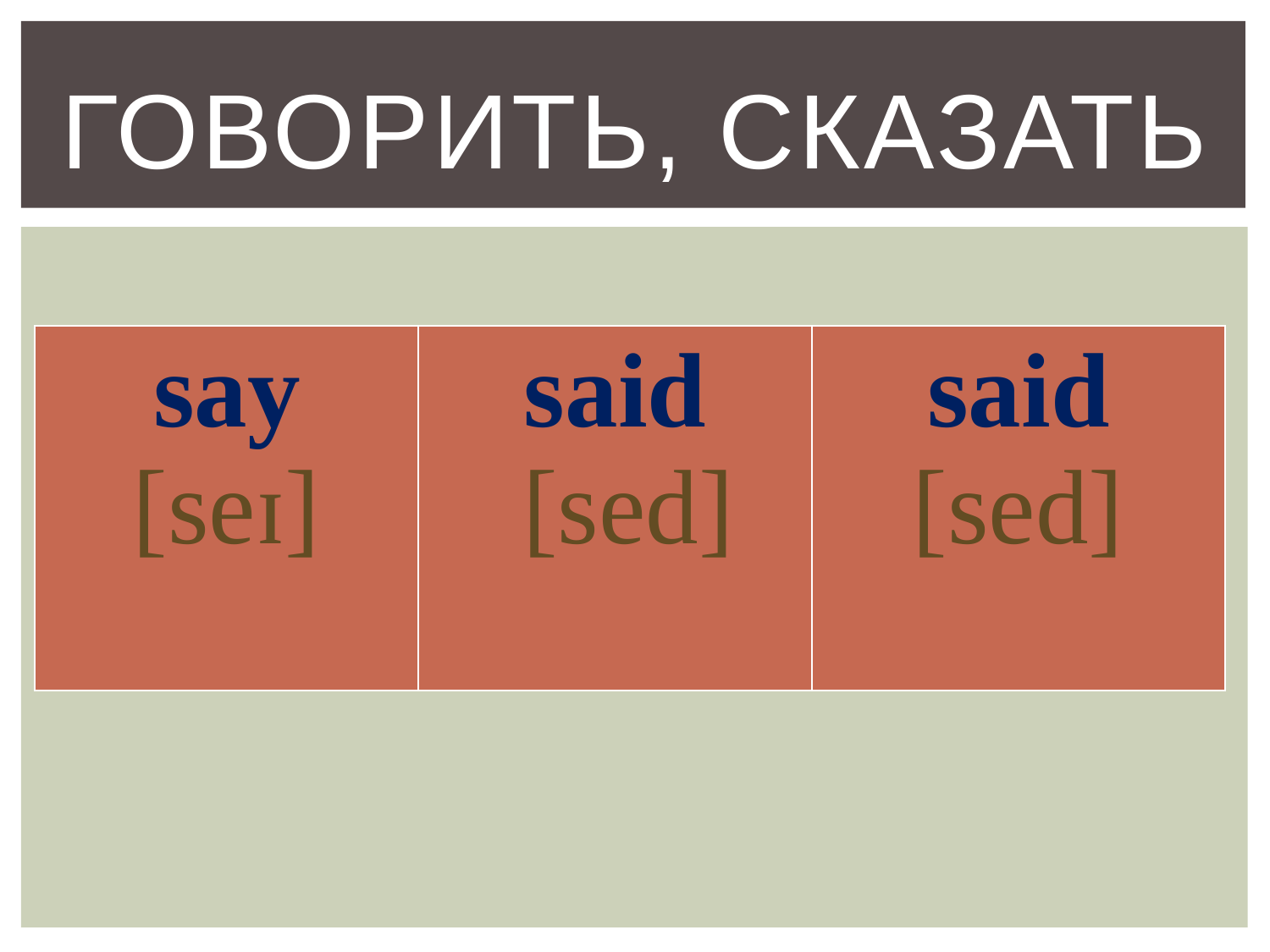

# говорить, сказать
| say [seɪ] | said [sed] | said [sed] |
| --- | --- | --- |